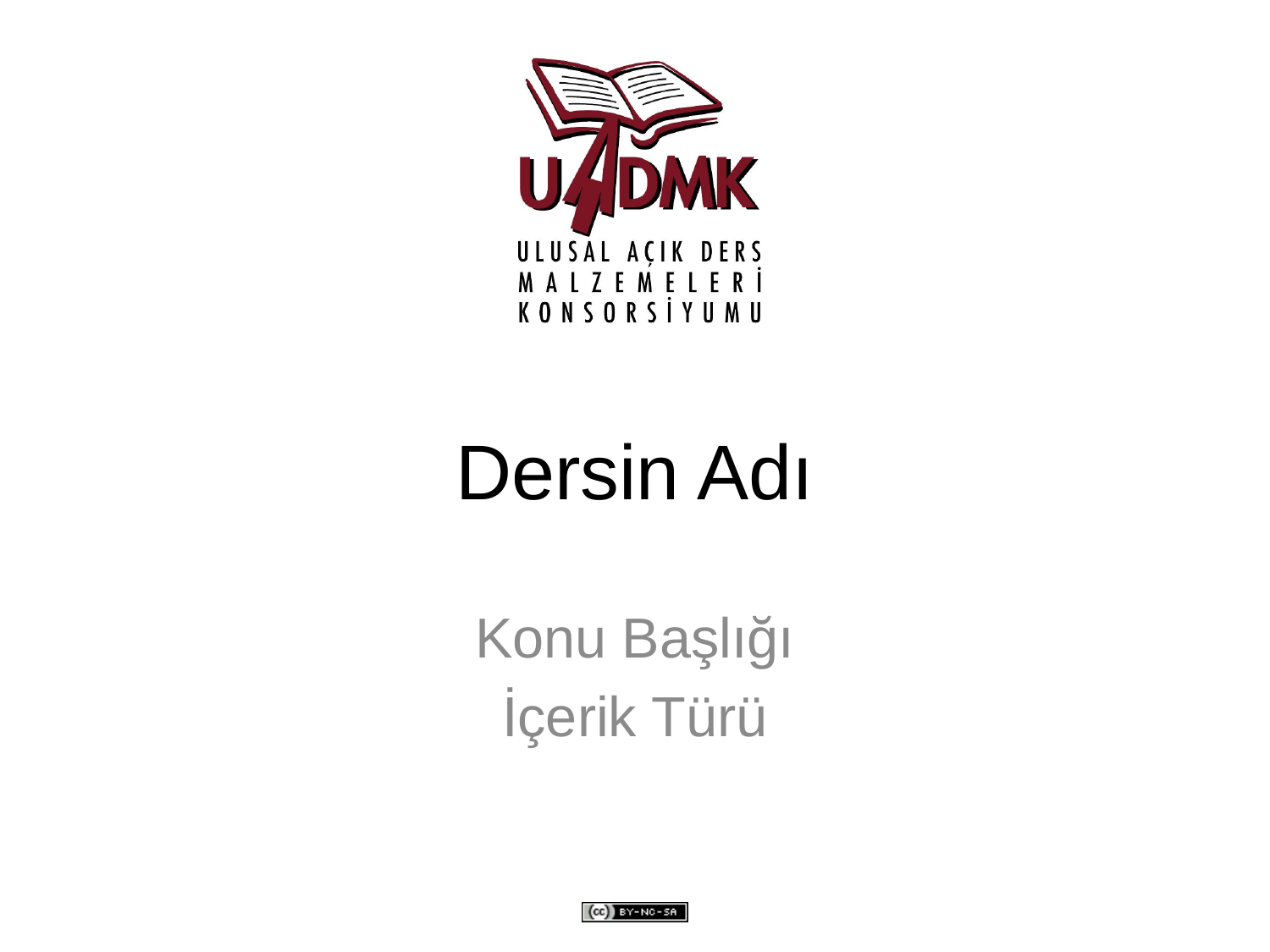

# Dersin Adı
Konu Başlığı
İçerik Türü